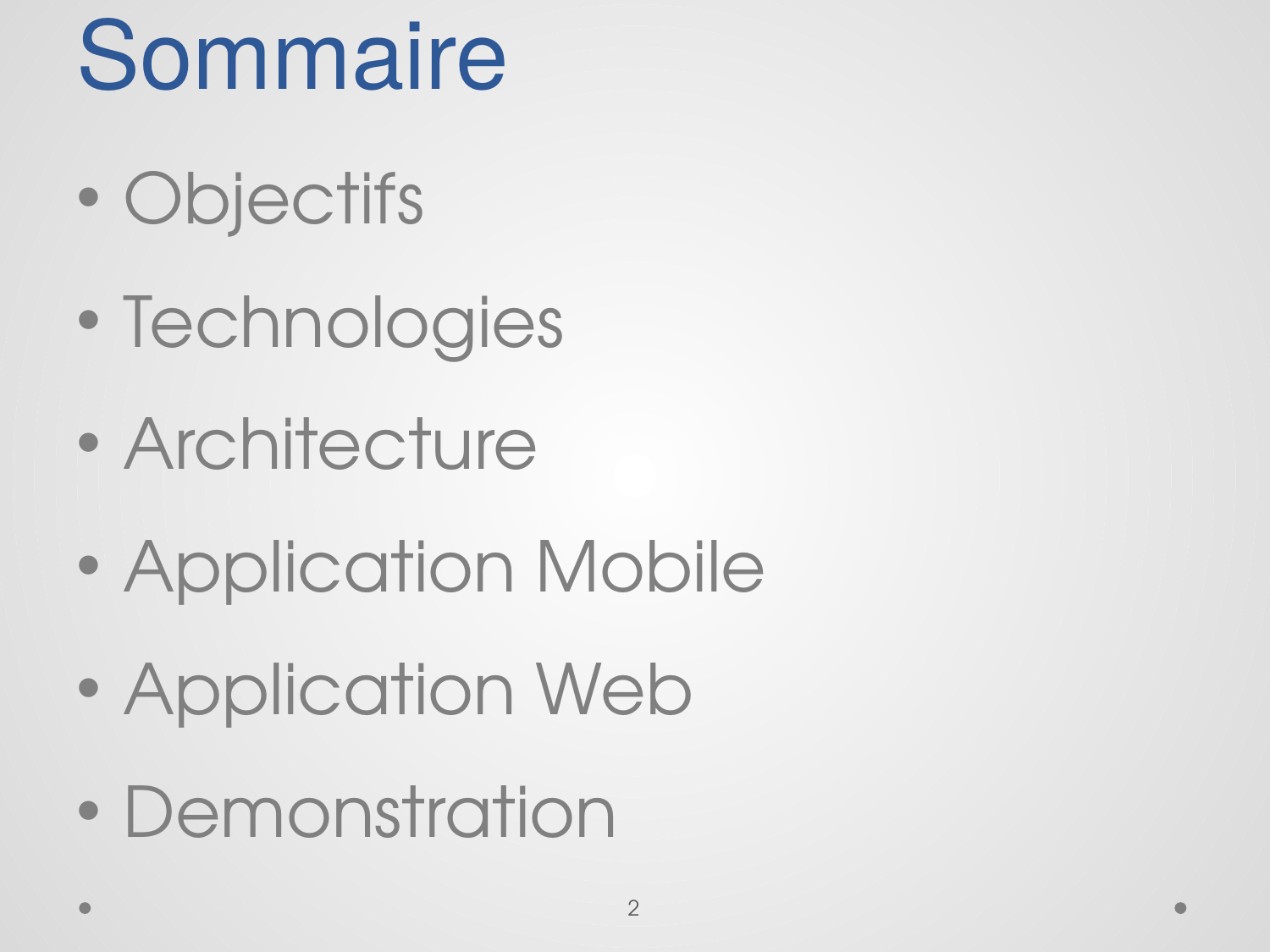

# Sommaire
Objectifs
Technologies
Architecture
Application Mobile
Application Web
Demonstration

2